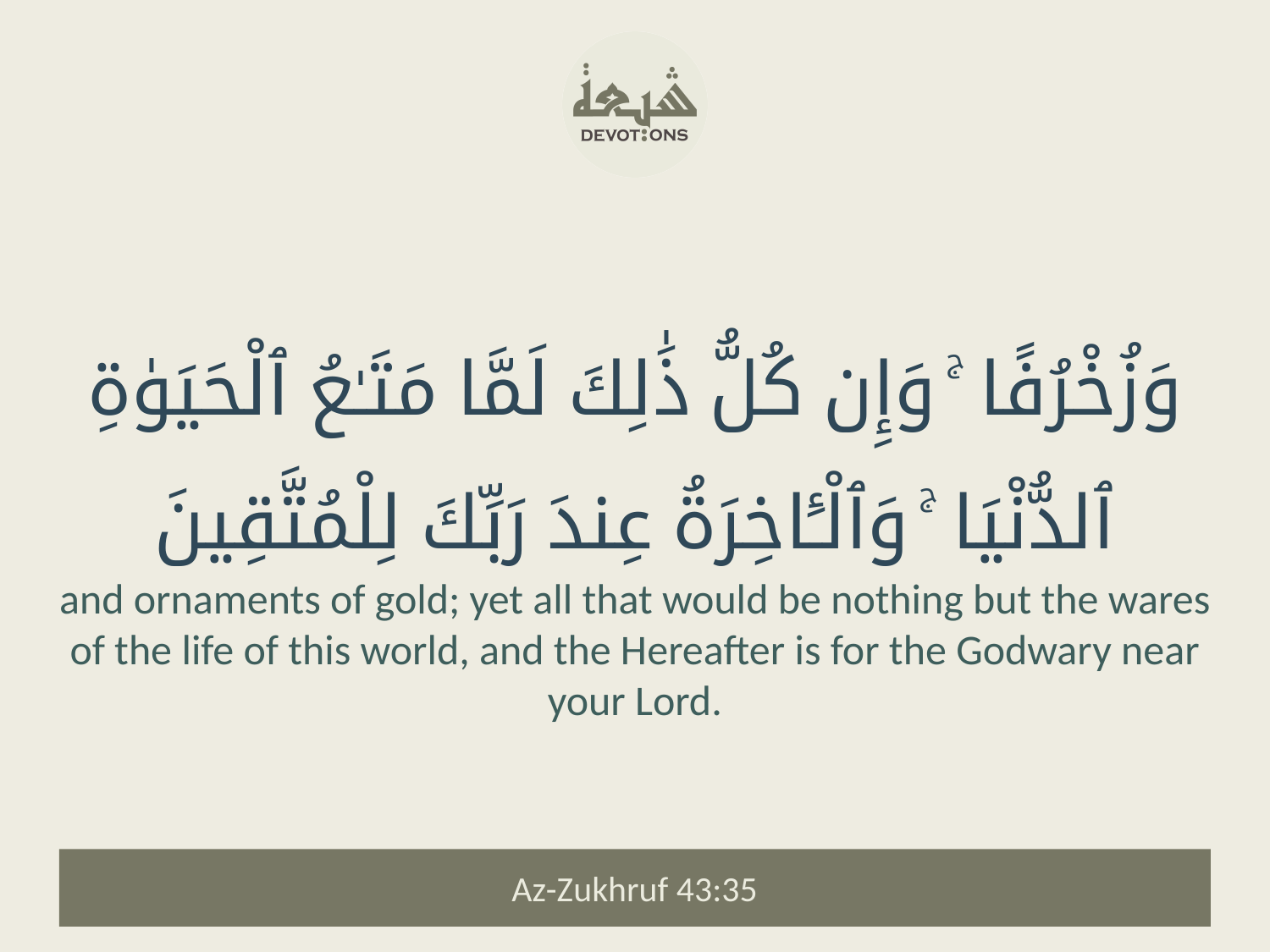

وَزُخْرُفًا ۚ وَإِن كُلُّ ذَٰلِكَ لَمَّا مَتَـٰعُ ٱلْحَيَوٰةِ ٱلدُّنْيَا ۚ وَٱلْـَٔاخِرَةُ عِندَ رَبِّكَ لِلْمُتَّقِينَ
and ornaments of gold; yet all that would be nothing but the wares of the life of this world, and the Hereafter is for the Godwary near your Lord.
Az-Zukhruf 43:35